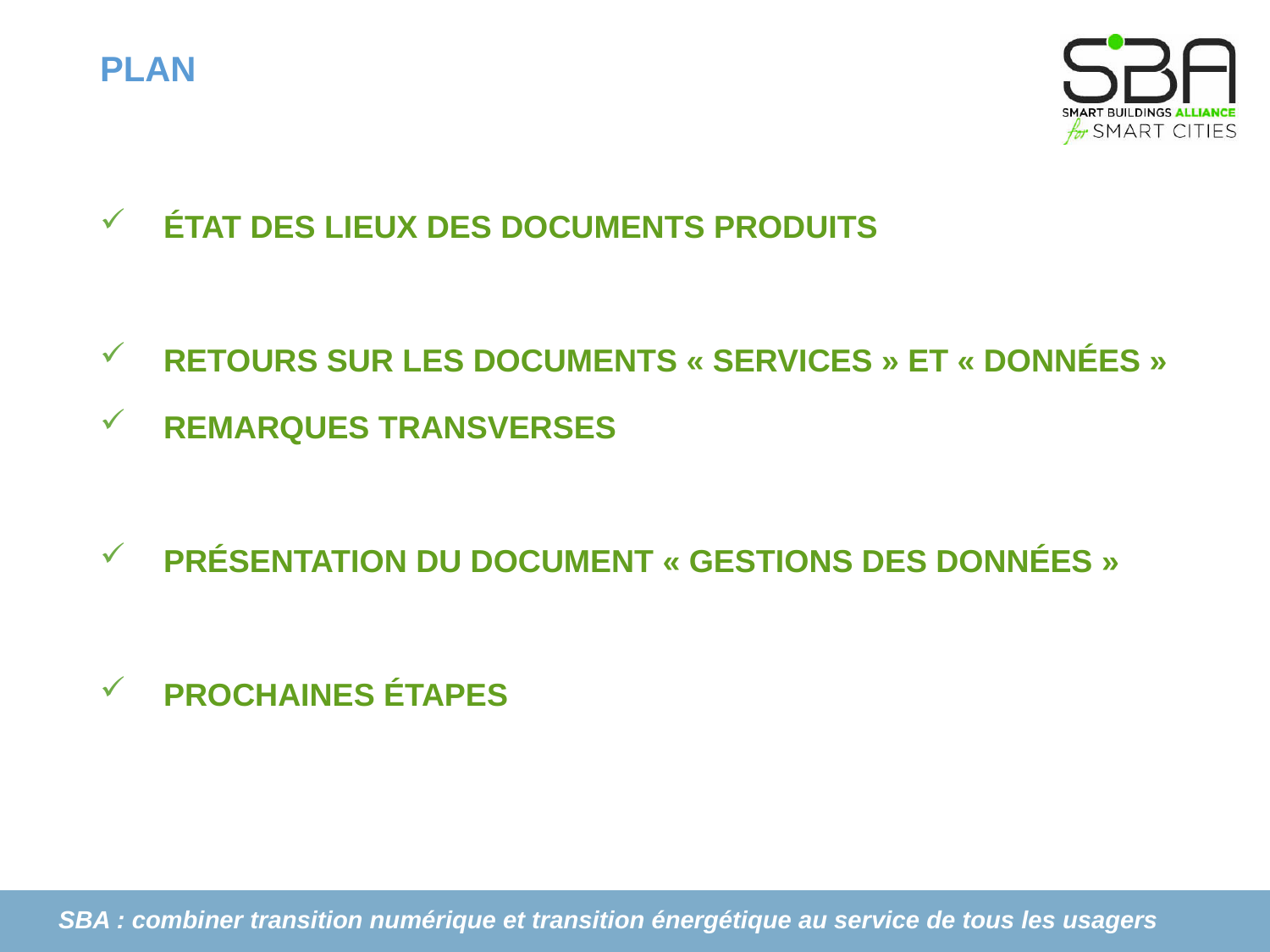

# PLAN
État des lieux des documents produits

Retours sur les documents « Services » et « Données »
Remarques transverses

Présentation du document « Gestions des données »

prochaines étapes